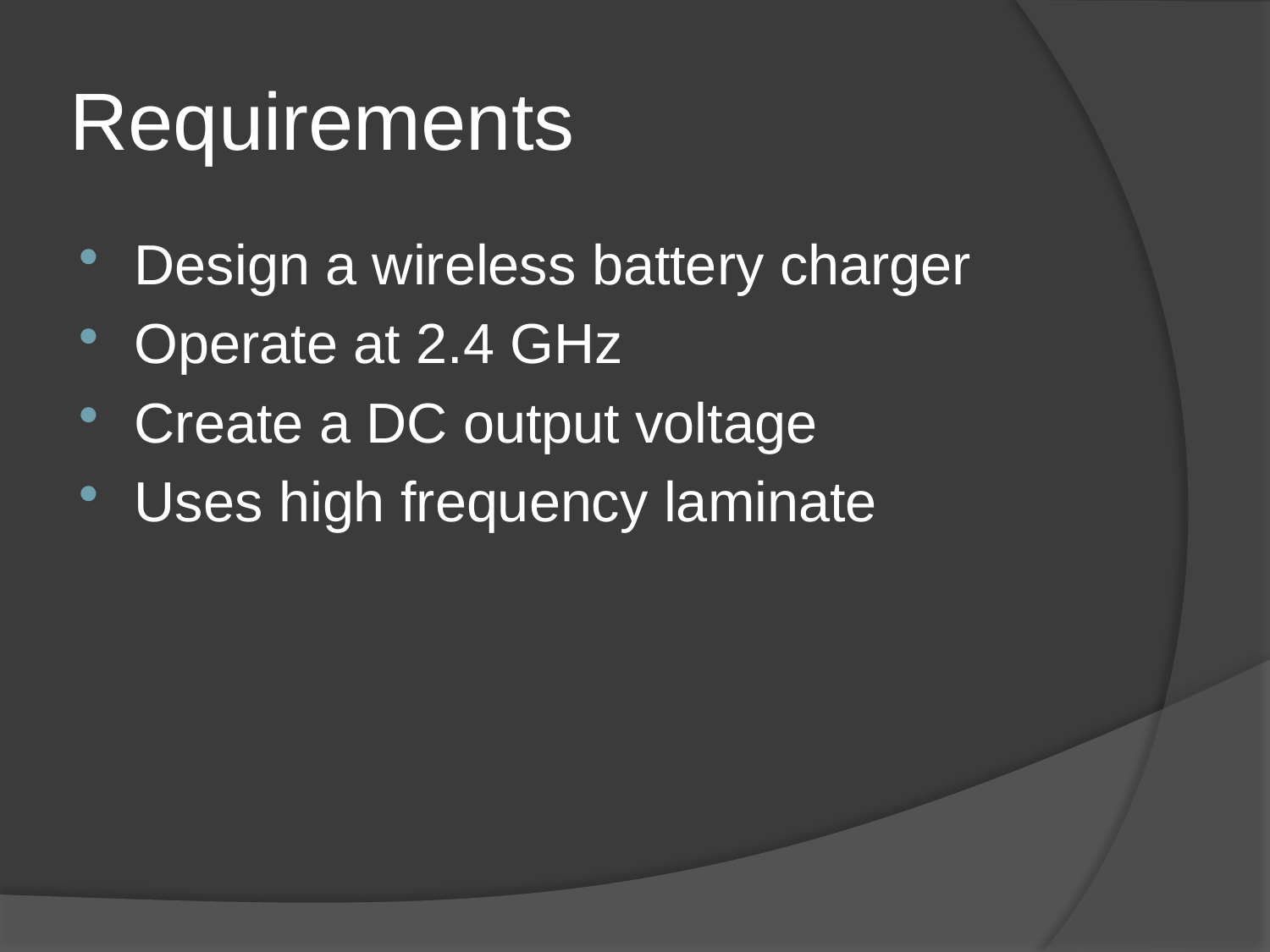

# Requirements
Design a wireless battery charger
Operate at 2.4 GHz
Create a DC output voltage
Uses high frequency laminate